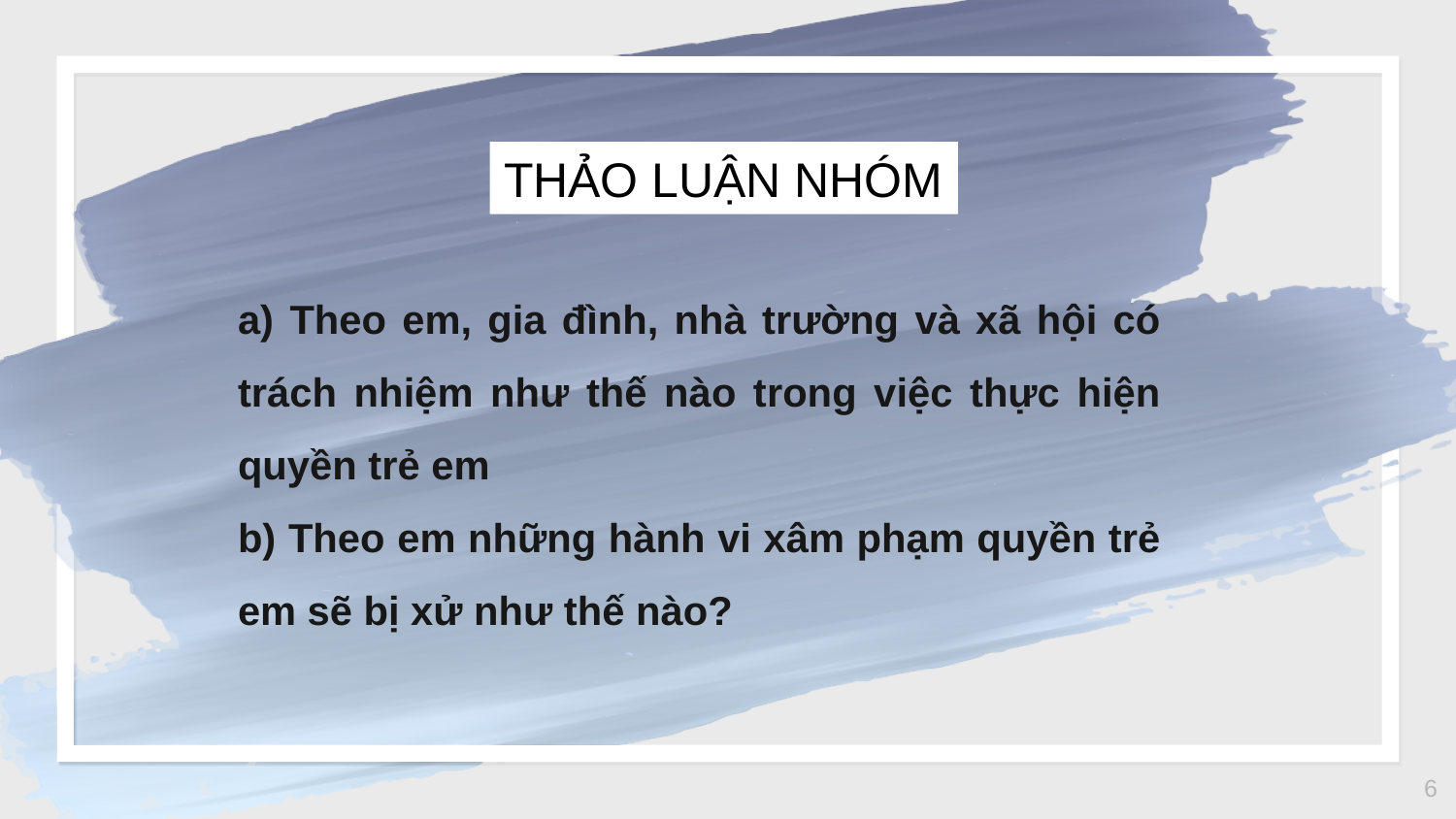

THẢO LUẬN NHÓM
a) Theo em, gia đình, nhà trường và xã hội có trách nhiệm như thế nào trong việc thực hiện quyền trẻ em
b) Theo em những hành vi xâm phạm quyền trẻ em sẽ bị xử như thế nào?
6